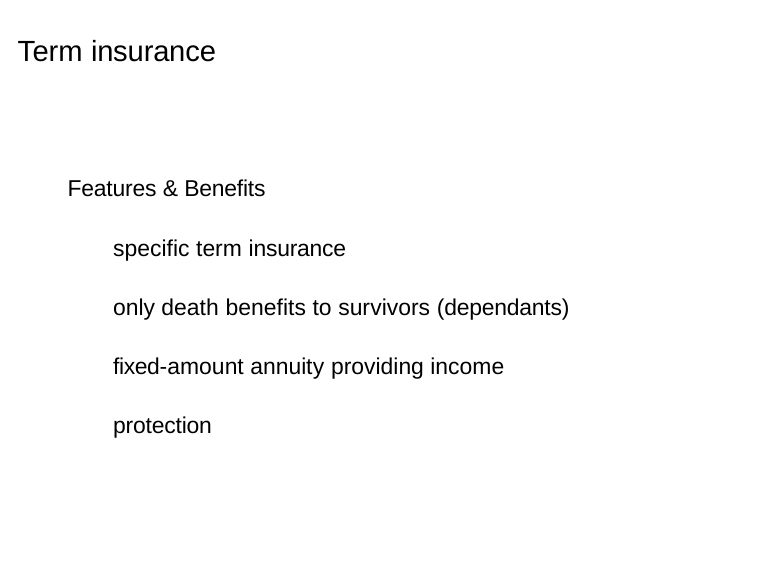

# Term insurance
Features & Benefits

specific term insurance
only death benefits to survivors (dependants) fixed-amount annuity providing income protection
Jirˇí Valecký (VSB-TUO)
11 / 20